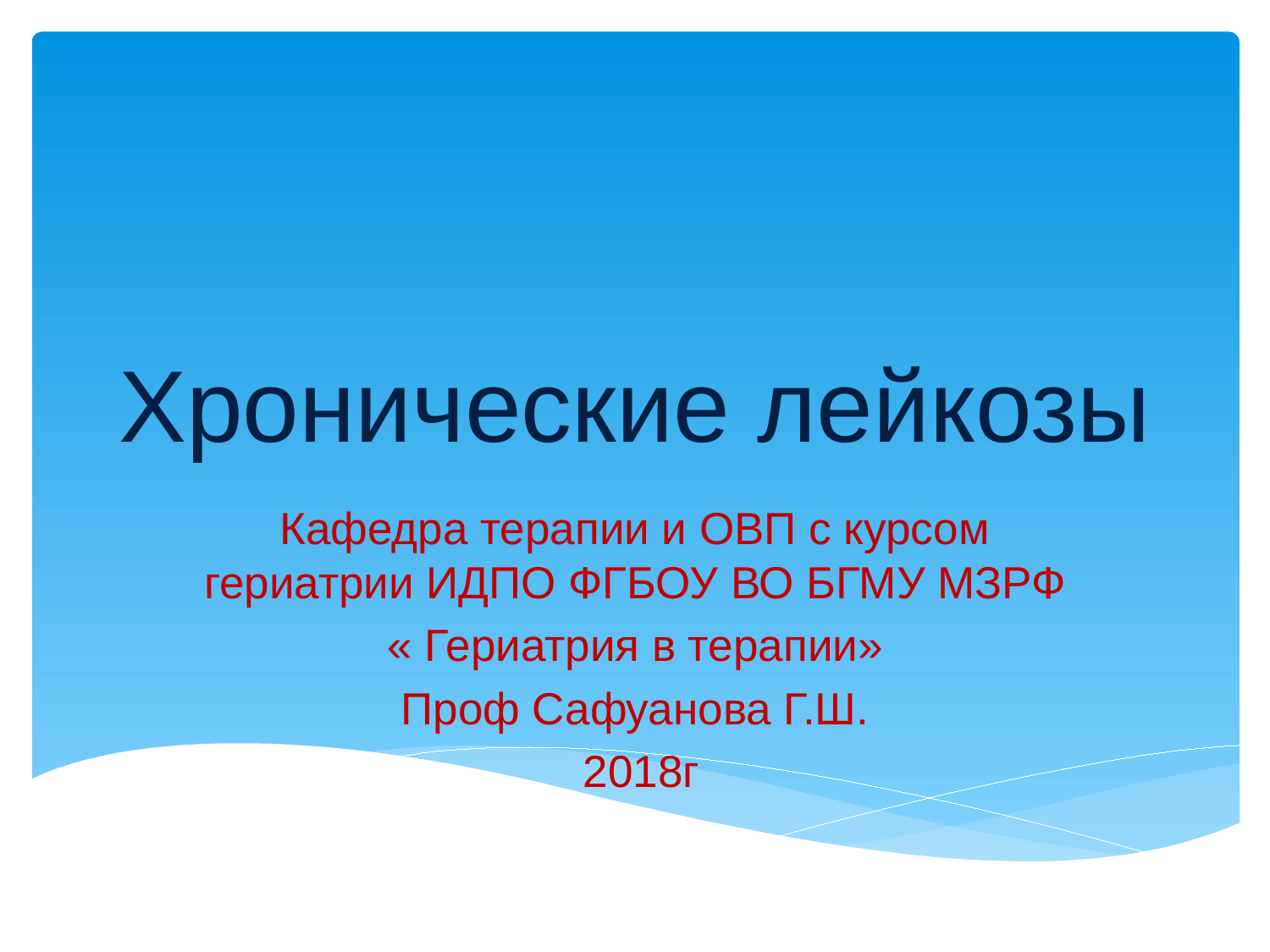

# Хронические лейкозы
Кафедра терапии и ОВП с курсом гериатрии ИДПО ФГБОУ ВО БГМУ МЗРФ
« Гериатрия в терапии»
Проф Сафуанова Г.Ш.
 2018г